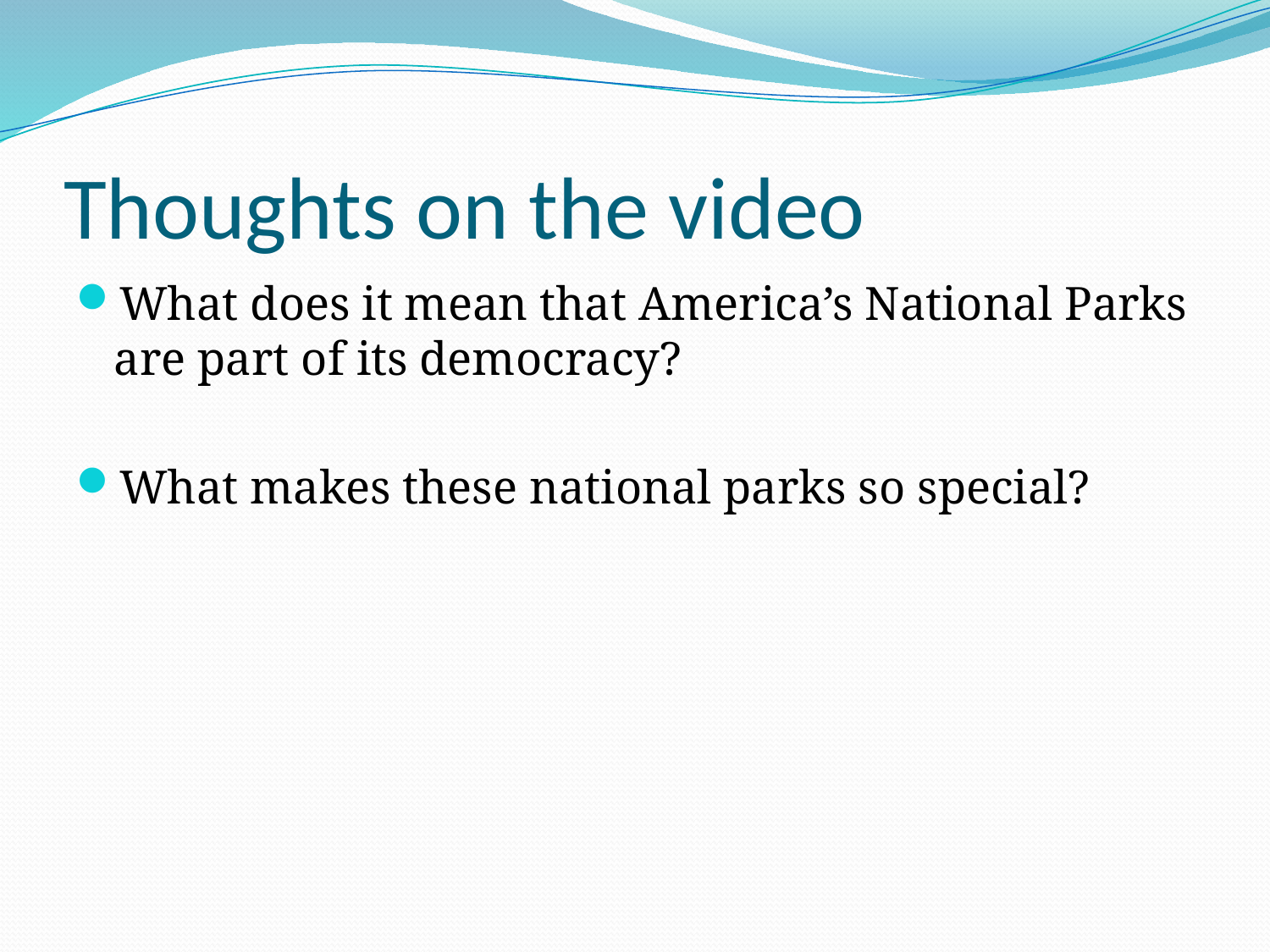

# Thoughts on the video
What does it mean that America’s National Parks are part of its democracy?

What makes these national parks so special?